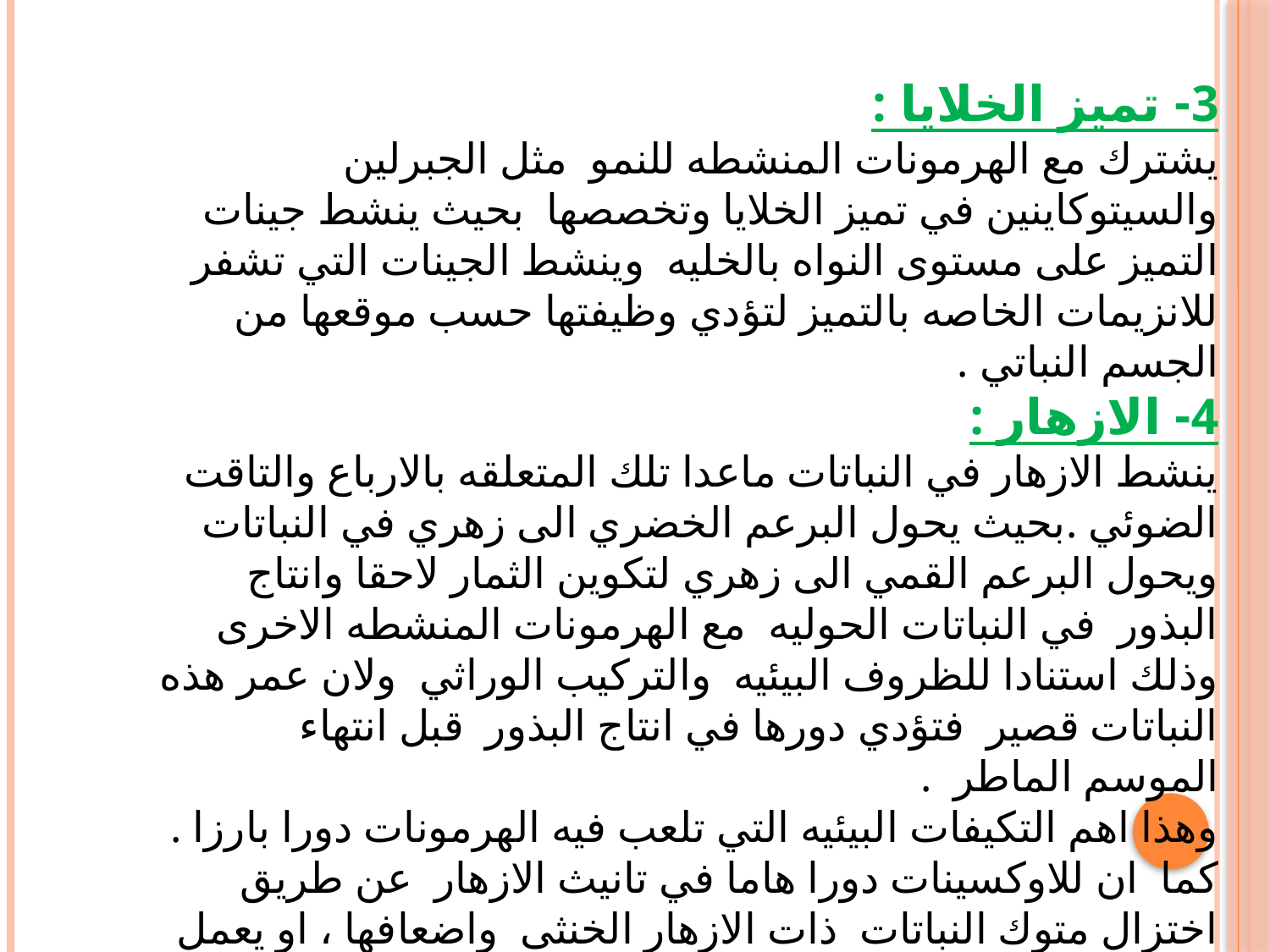

3- تميز الخلايا :
يشترك مع الهرمونات المنشطه للنمو  مثل الجبرلين والسيتوكاينين في تميز الخلايا وتخصصها  بحيث ينشط جينات التميز على مستوى النواه بالخليه  وينشط الجينات التي تشفر للانزيمات الخاصه بالتميز لتؤدي وظيفتها حسب موقعها من الجسم النباتي .
4- الازهار :
ينشط الازهار في النباتات ماعدا تلك المتعلقه بالارباع والتاقت الضوئي .بحيث يحول البرعم الخضري الى زهري في النباتات  ويحول البرعم القمي الى زهري لتكوين الثمار لاحقا وانتاج البذور  في النباتات الحوليه  مع الهرمونات المنشطه الاخرى  وذلك استنادا للظروف البيئيه  والتركيب الوراثي  ولان عمر هذه النباتات قصير  فتؤدي دورها في انتاج البذور  قبل انتهاء الموسم الماطر  .
وهذا اهم التكيفات البيئيه التي تلعب فيه الهرمونات دورا بارزا . كما  ان للاوكسينات دورا هاما في تانيث الازهار  عن طريق اختزال متوك النباتات  ذات الازهار الخنثى  واضعافها ، او يعمل على تنشيط تكوين المبيض المختزل في الازهار المذكره ليجعلها خنثى .